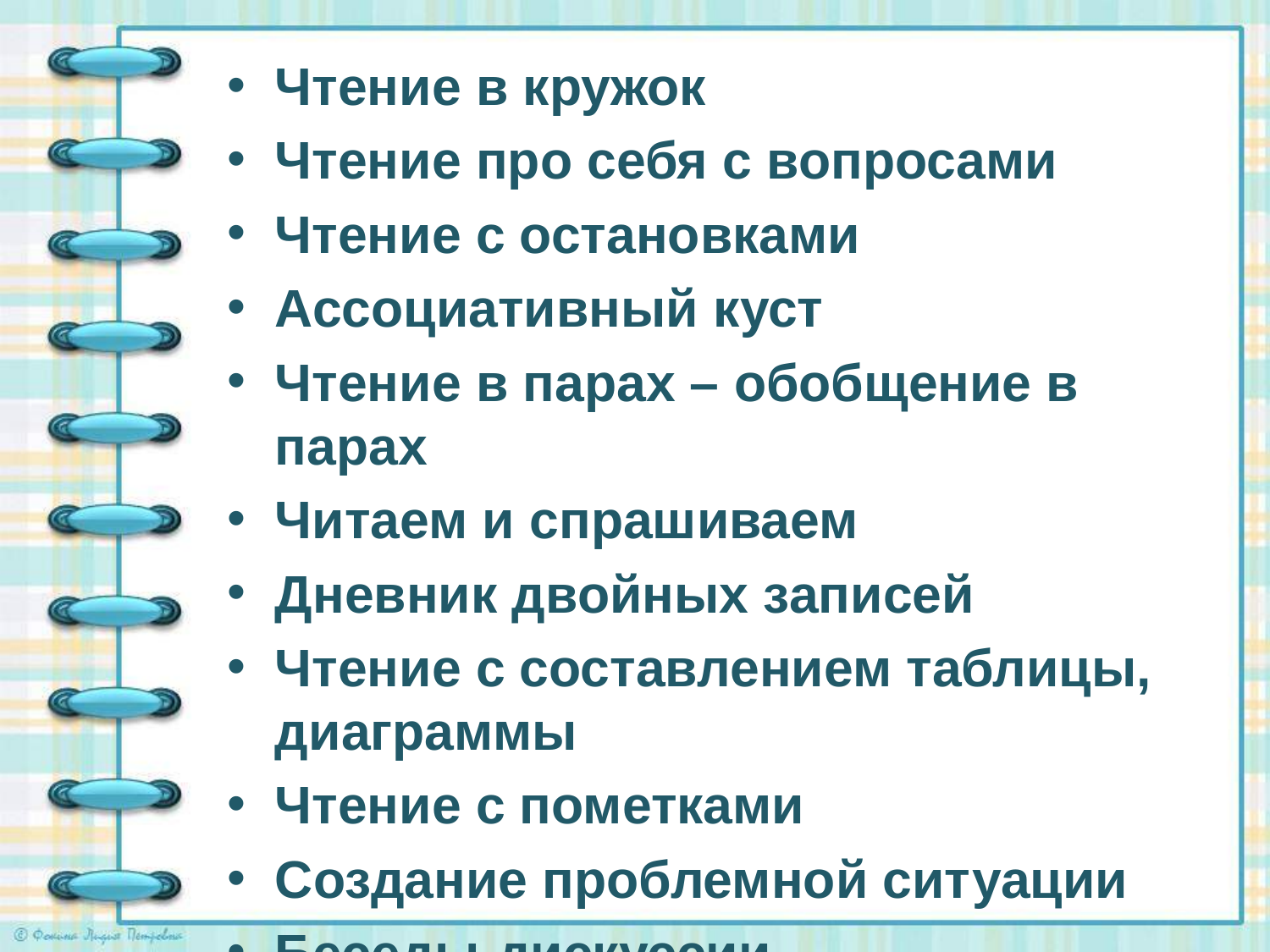

Чтение в кружок
Чтение про себя с вопросами
Чтение с остановками
Ассоциативный куст
Чтение в парах – обобщение в парах
Читаем и спрашиваем
Дневник двойных записей
Чтение с составлением таблицы, диаграммы
Чтение с пометками
Создание проблемной ситуации
Беседы-дискуссии